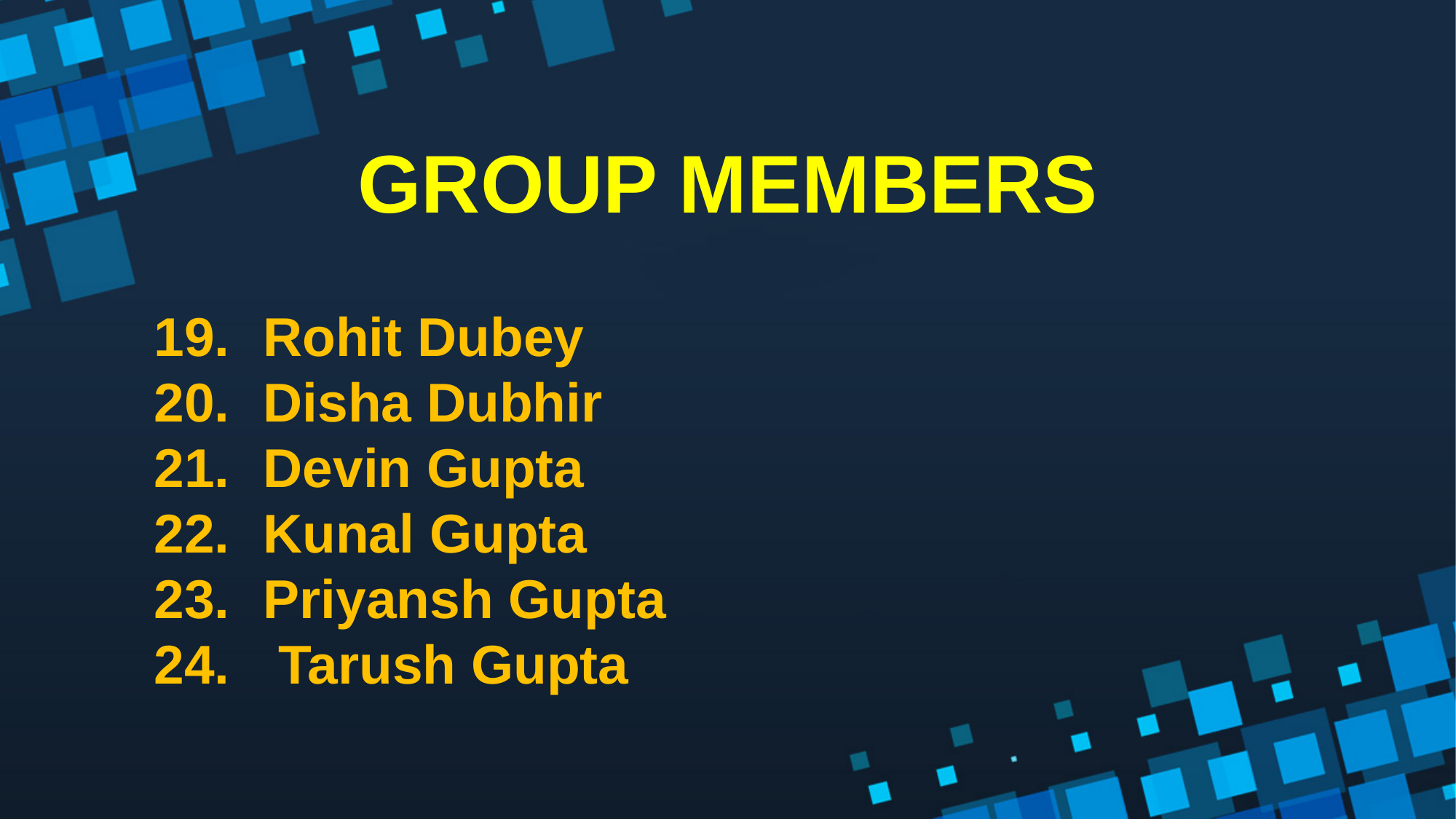

GROUP MEMBERS

19.	Rohit Dubey
20.	Disha Dubhir
21. 	Devin Gupta
22. 	Kunal Gupta
23. 	Priyansh Gupta
24.	 Tarush Gupta